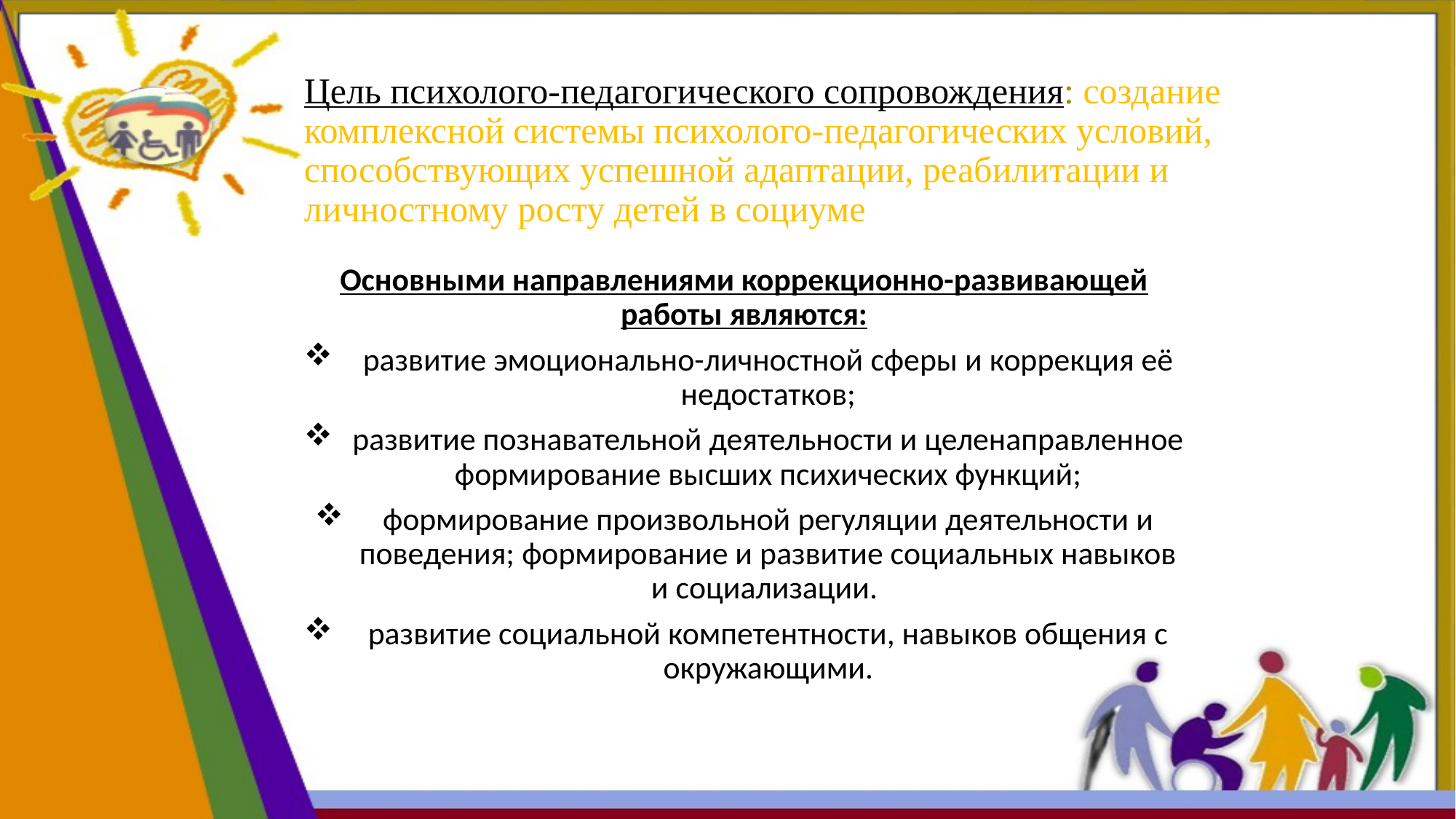

# Цель психолого-педагогического сопровождения: создание комплексной системы психолого-педагогических условий, способствующих успешной адаптации, реабилитации и личностному росту детей в социуме
Основными направлениями коррекционно-развивающей работы являются:
развитие эмоционально-личностной сферы и коррекция её недостатков;
развитие познавательной деятельности и целенаправленное формирование высших психических функций;
формирование произвольной регуляции деятельности и поведения; формирование и развитие социальных навыков и социализации.
развитие социальной компетентности, навыков общения с окружающими.